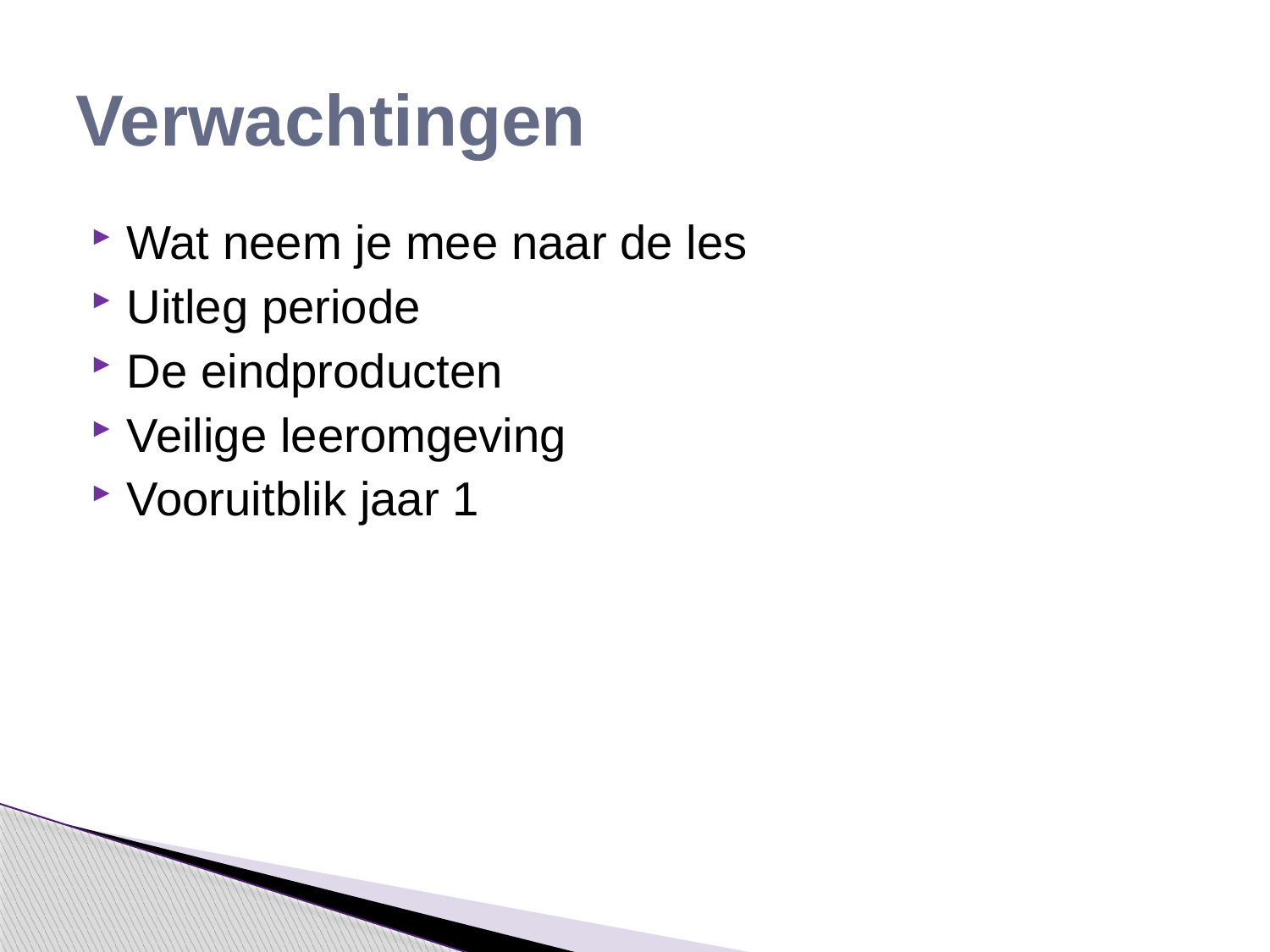

# Verwachtingen
Wat neem je mee naar de les
Uitleg periode
De eindproducten
Veilige leeromgeving
Vooruitblik jaar 1